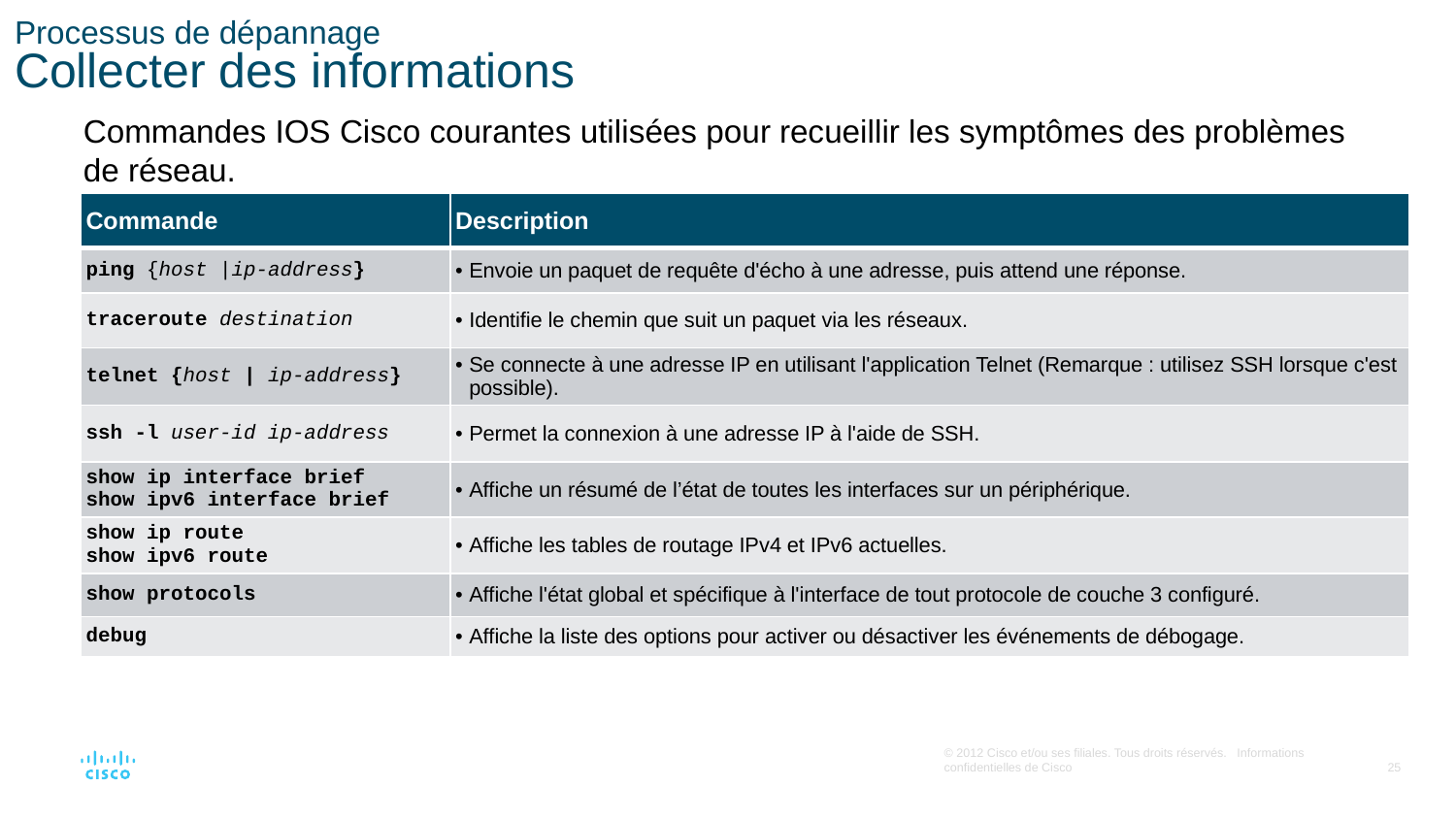

# Processus de dépannage Collecter des informations
Commandes IOS Cisco courantes utilisées pour recueillir les symptômes des problèmes de réseau.
| Commande | Description |
| --- | --- |
| ping {host |ip-address} | Envoie un paquet de requête d'écho à une adresse, puis attend une réponse. |
| traceroute destination | Identifie le chemin que suit un paquet via les réseaux. |
| telnet {host | ip-address} | Se connecte à une adresse IP en utilisant l'application Telnet (Remarque : utilisez SSH lorsque c'est possible). |
| ssh -l user-id ip-address | Permet la connexion à une adresse IP à l'aide de SSH. |
| show ip interface brief show ipv6 interface brief | Affiche un résumé de l’état de toutes les interfaces sur un périphérique. |
| show ip route show ipv6 route | Affiche les tables de routage IPv4 et IPv6 actuelles. |
| show protocols | Affiche l'état global et spécifique à l'interface de tout protocole de couche 3 configuré. |
| debug | Affiche la liste des options pour activer ou désactiver les événements de débogage. |